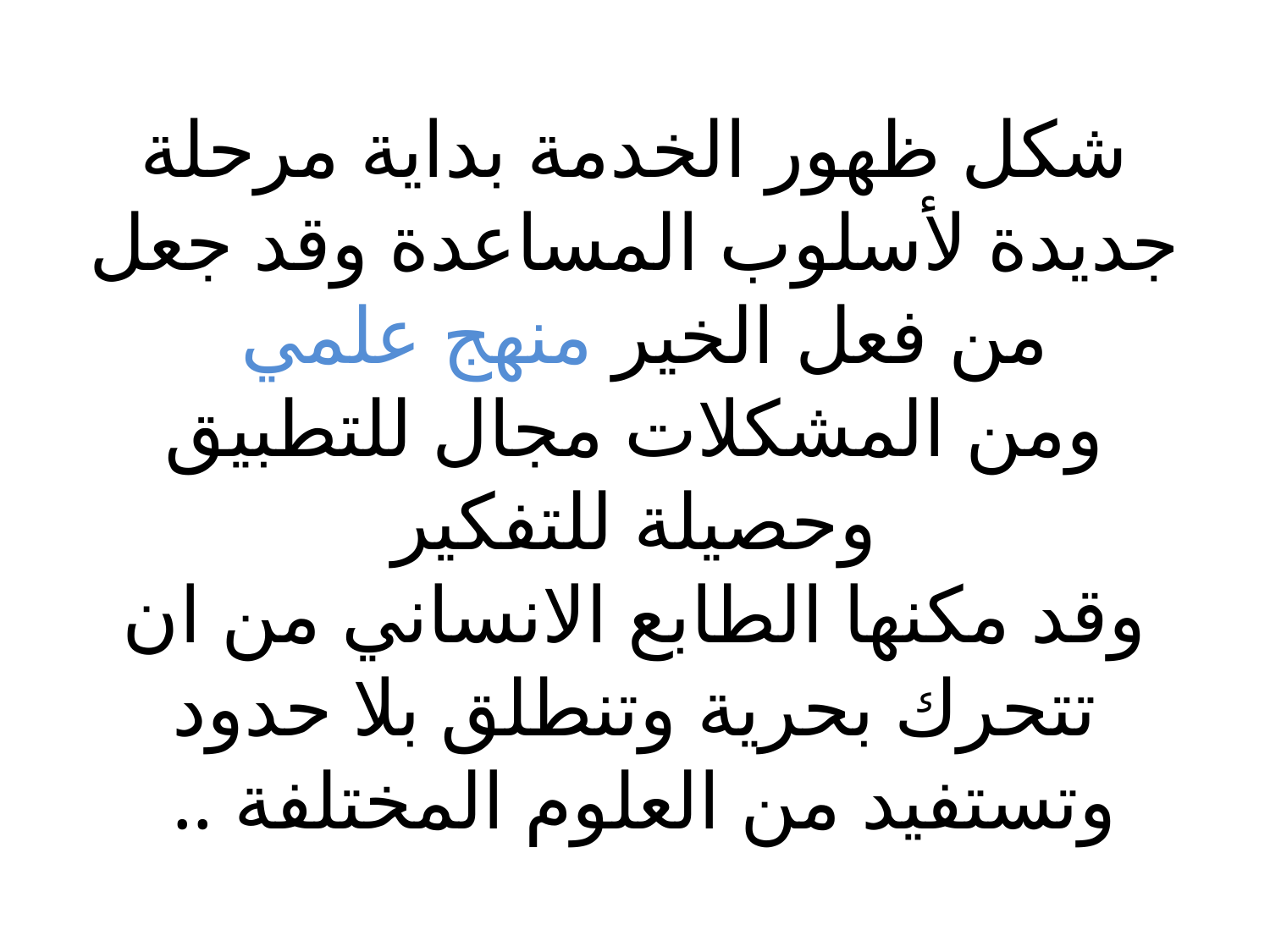

# شكل ظهور الخدمة بداية مرحلة جديدة لأسلوب المساعدة وقد جعل من فعل الخير منهج علمي ومن المشكلات مجال للتطبيق وحصيلة للتفكير وقد مكنها الطابع الانساني من ان تتحرك بحرية وتنطلق بلا حدود وتستفيد من العلوم المختلفة ..